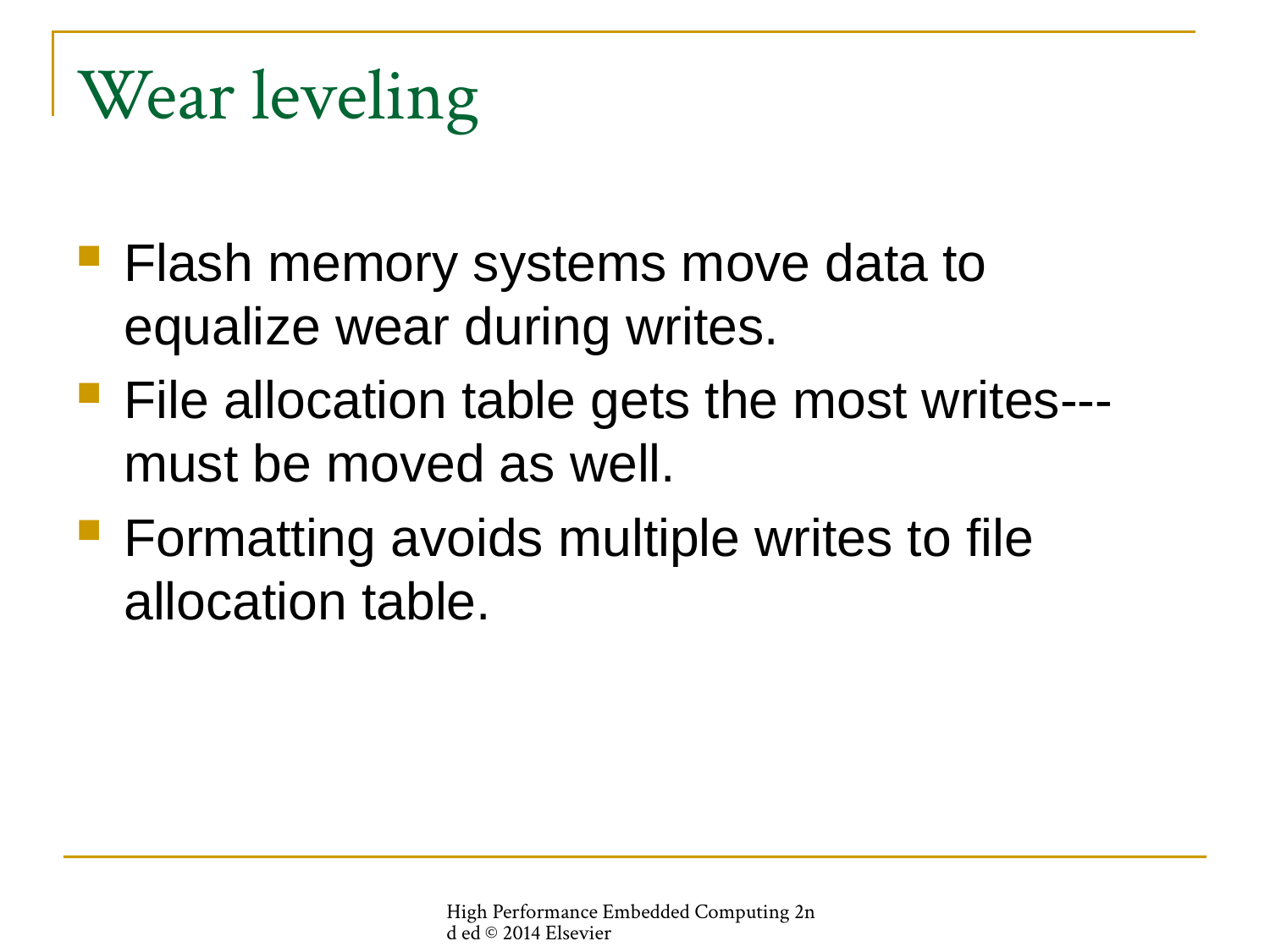

# Wear leveling
Flash memory systems move data to equalize wear during writes.
File allocation table gets the most writes---must be moved as well.
Formatting avoids multiple writes to file allocation table.
High Performance Embedded Computing 2nd ed © 2014 Elsevier